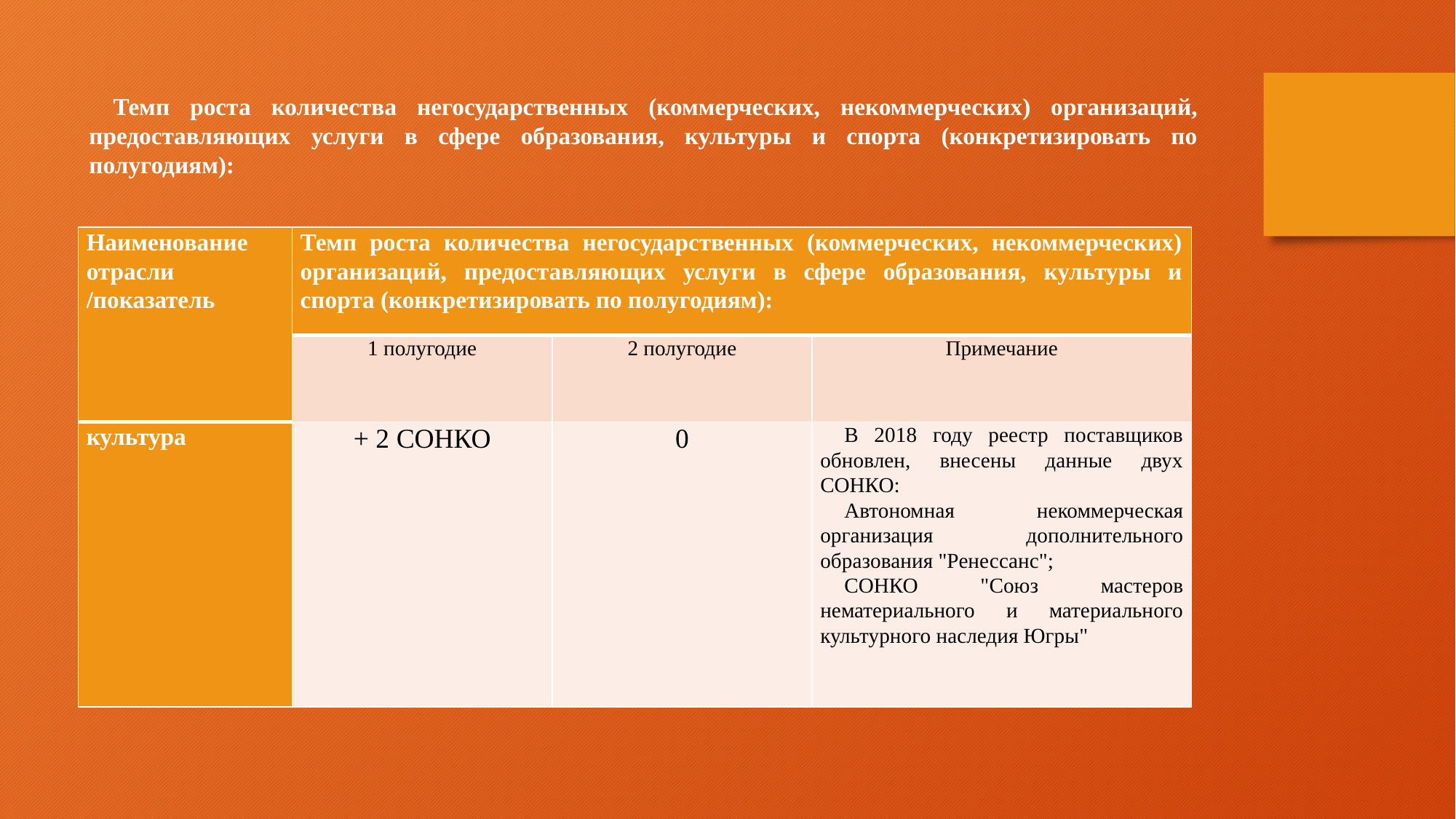

Темп роста количества негосударственных (коммерческих, некоммерческих) организаций, предоставляющих услуги в сфере образования, культуры и спорта (конкретизировать по полугодиям):
| Наименование отрасли /показатель | Темп роста количества негосударственных (коммерческих, некоммерческих) организаций, предоставляющих услуги в сфере образования, культуры и спорта (конкретизировать по полугодиям): |  |  |
| --- | --- | --- | --- |
|  | 1 полугодие | 2 полугодие | Примечание |
| культура | + 2 СОНКО | 0 | В 2018 году реестр поставщиков обновлен, внесены данные двух СОНКО: Автономная некоммерческая организация дополнительного образования "Ренессанс"; СОНКО "Союз мастеров нематериального и материального культурного наследия Югры" |